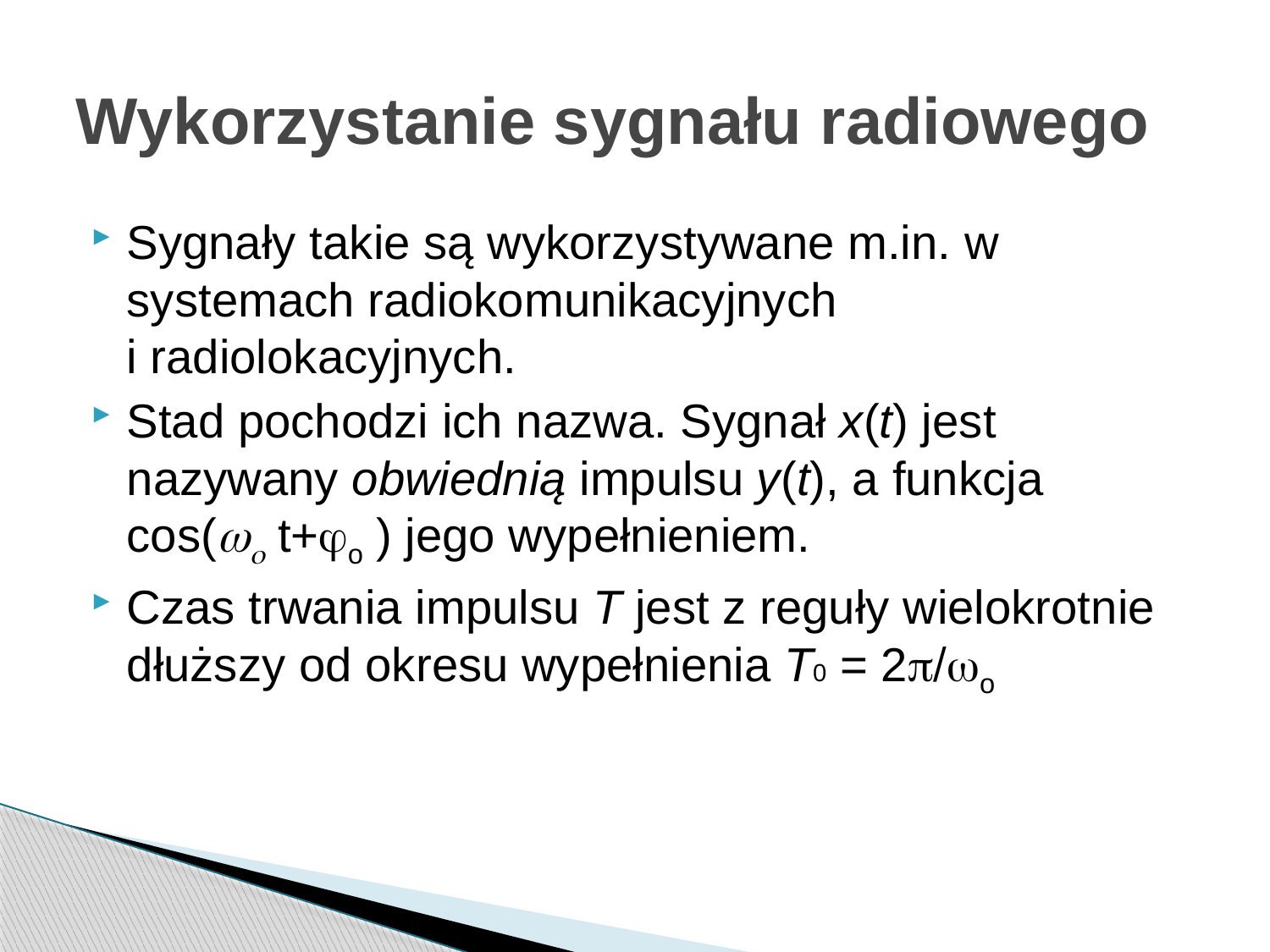

# Wykorzystanie sygnału radiowego
Sygnały takie są wykorzystywane m.in. w systemach radiokomunikacyjnych i radiolokacyjnych.
Stad pochodzi ich nazwa. Sygnał x(t) jest nazywany obwiednią impulsu y(t), a funkcja cos(ωο t+ϕo ) jego wypełnieniem.
Czas trwania impulsu T jest z reguły wielokrotnie dłuższy od okresu wypełnienia T0 = 2π/ωo